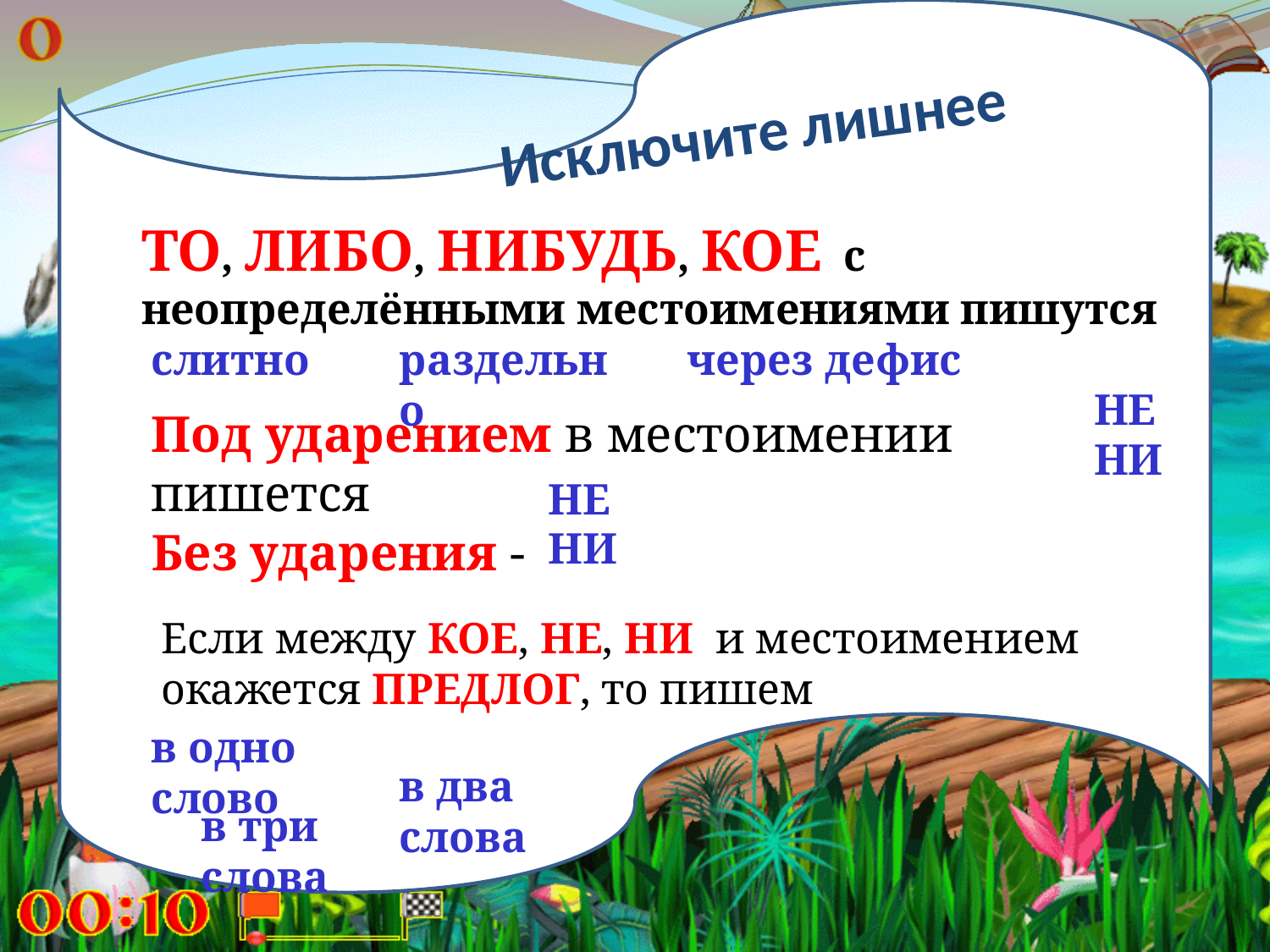

# Исключите лишнее
ТО, ЛИБО, НИБУДЬ, КОЕ  с неопределёнными местоимениями пишутся
слитно
раздельно
через дефис
НЕ
Под ударением в местоимении пишется
Без ударения -
НИ
НЕ
НИ
Если между КОЕ, НЕ, НИ  и местоимением окажется ПРЕДЛОГ, то пишем
в одно слово
в два слова
в три слова